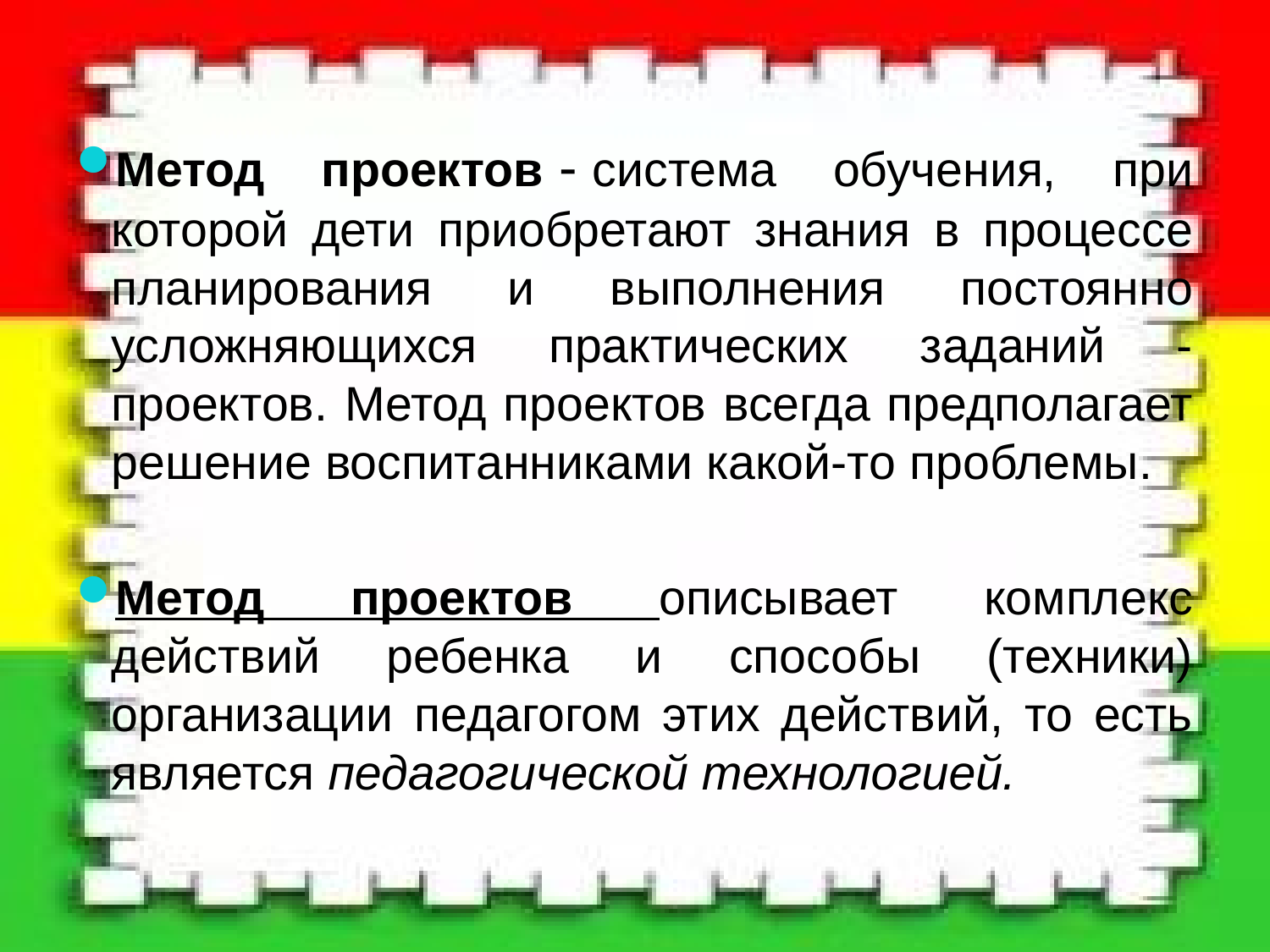

#
Метод проектов - система обучения, при которой дети приобретают знания в процессе планирования и выполнения постоянно усложняющихся практических заданий - проектов. Метод проектов всегда предполагает решение воспитанниками какой-то проблемы.

Метод проектов описывает комплекс действий ребенка и способы (техники) организации педагогом этих действий, то есть является педагогической технологией.